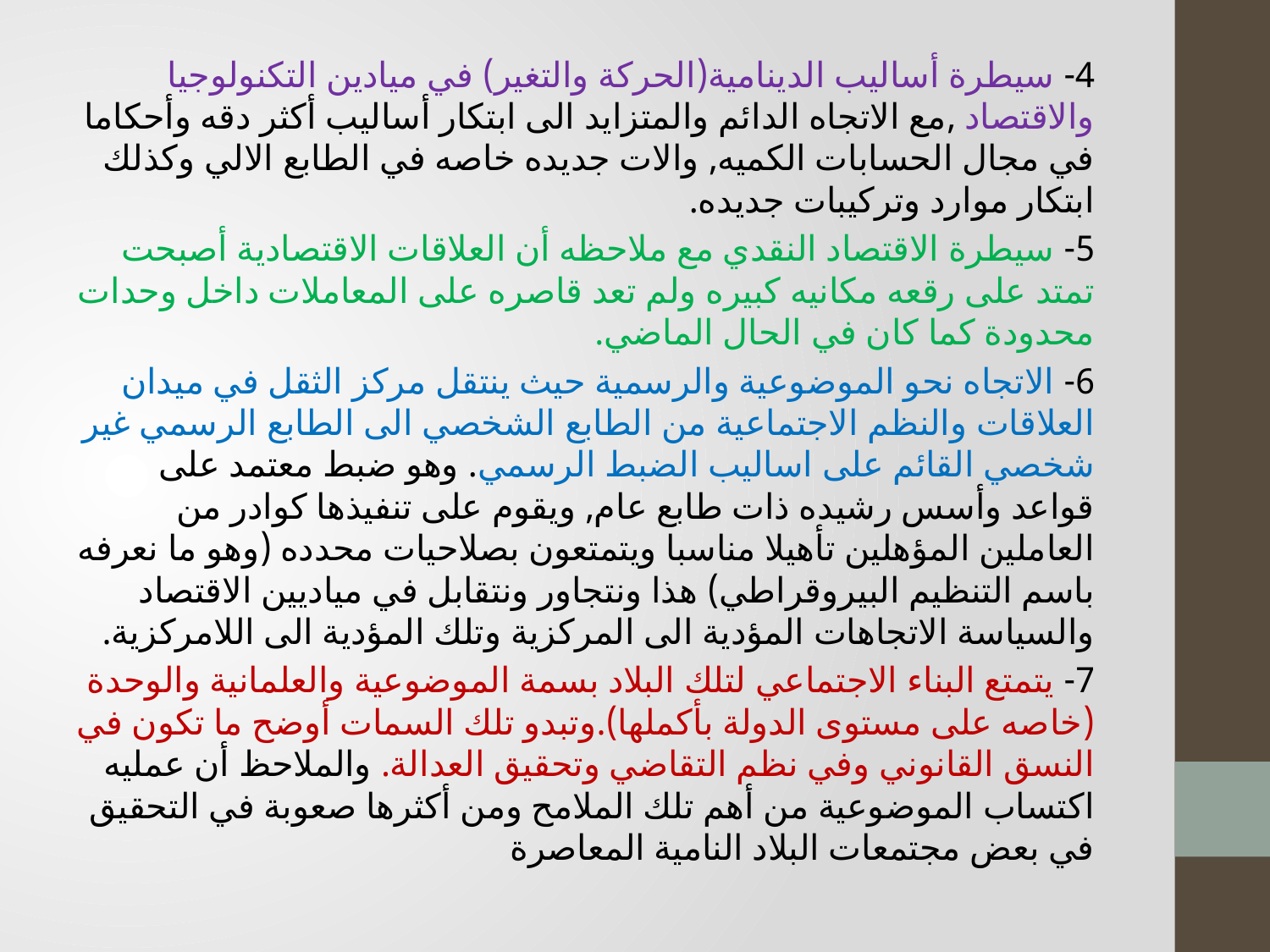

4- سيطرة أساليب الدينامية(الحركة والتغير) في ميادين التكنولوجيا والاقتصاد ,مع الاتجاه الدائم والمتزايد الى ابتكار أساليب أكثر دقه وأحكاما في مجال الحسابات الكميه, والات جديده خاصه في الطابع الالي وكذلك ابتكار موارد وتركيبات جديده.
5- سيطرة الاقتصاد النقدي مع ملاحظه أن العلاقات الاقتصادية أصبحت تمتد على رقعه مكانيه كبيره ولم تعد قاصره على المعاملات داخل وحدات محدودة كما كان في الحال الماضي.
6- الاتجاه نحو الموضوعية والرسمية حيث ينتقل مركز الثقل في ميدان العلاقات والنظم الاجتماعية من الطابع الشخصي الى الطابع الرسمي غير شخصي القائم على اساليب الضبط الرسمي. وهو ضبط معتمد على قواعد وأسس رشيده ذات طابع عام, ويقوم على تنفيذها كوادر من العاملين المؤهلين تأهيلا مناسبا ويتمتعون بصلاحيات محدده (وهو ما نعرفه باسم التنظيم البيروقراطي) هذا ونتجاور ونتقابل في مياديين الاقتصاد والسياسة الاتجاهات المؤدية الى المركزية وتلك المؤدية الى اللامركزية.
7- يتمتع البناء الاجتماعي لتلك البلاد بسمة الموضوعية والعلمانية والوحدة (خاصه على مستوى الدولة بأكملها).وتبدو تلك السمات أوضح ما تكون في النسق القانوني وفي نظم التقاضي وتحقيق العدالة. والملاحظ أن عمليه اكتساب الموضوعية من أهم تلك الملامح ومن أكثرها صعوبة في التحقيق في بعض مجتمعات البلاد النامية المعاصرة